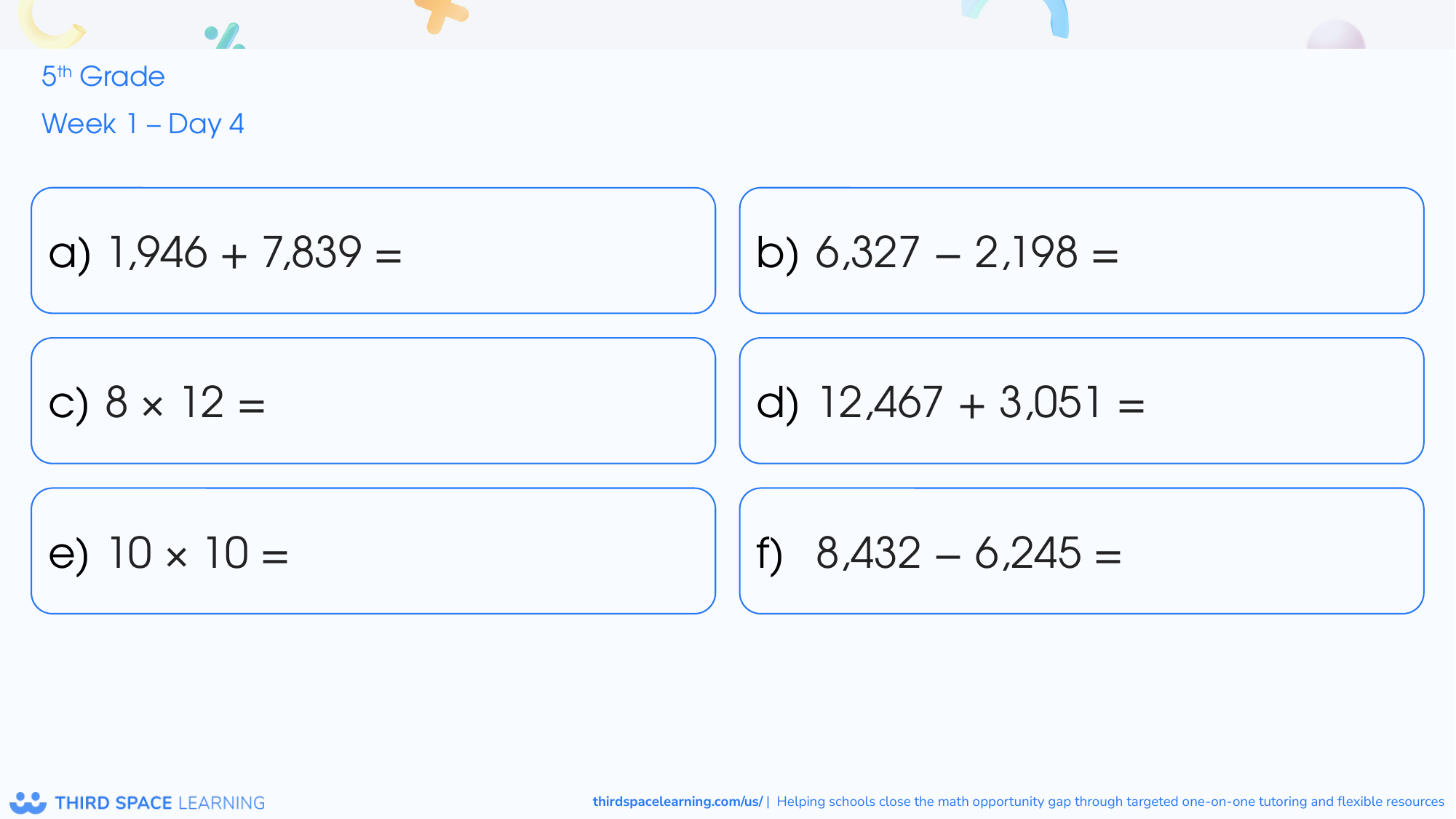

5th Grade
Week 1 – Day 4
1,946 + 7,839 =
6,327 − 2,198 =
8 × 12 =
12,467 + 3,051 =
10 × 10 =
8,432 − 6,245 =